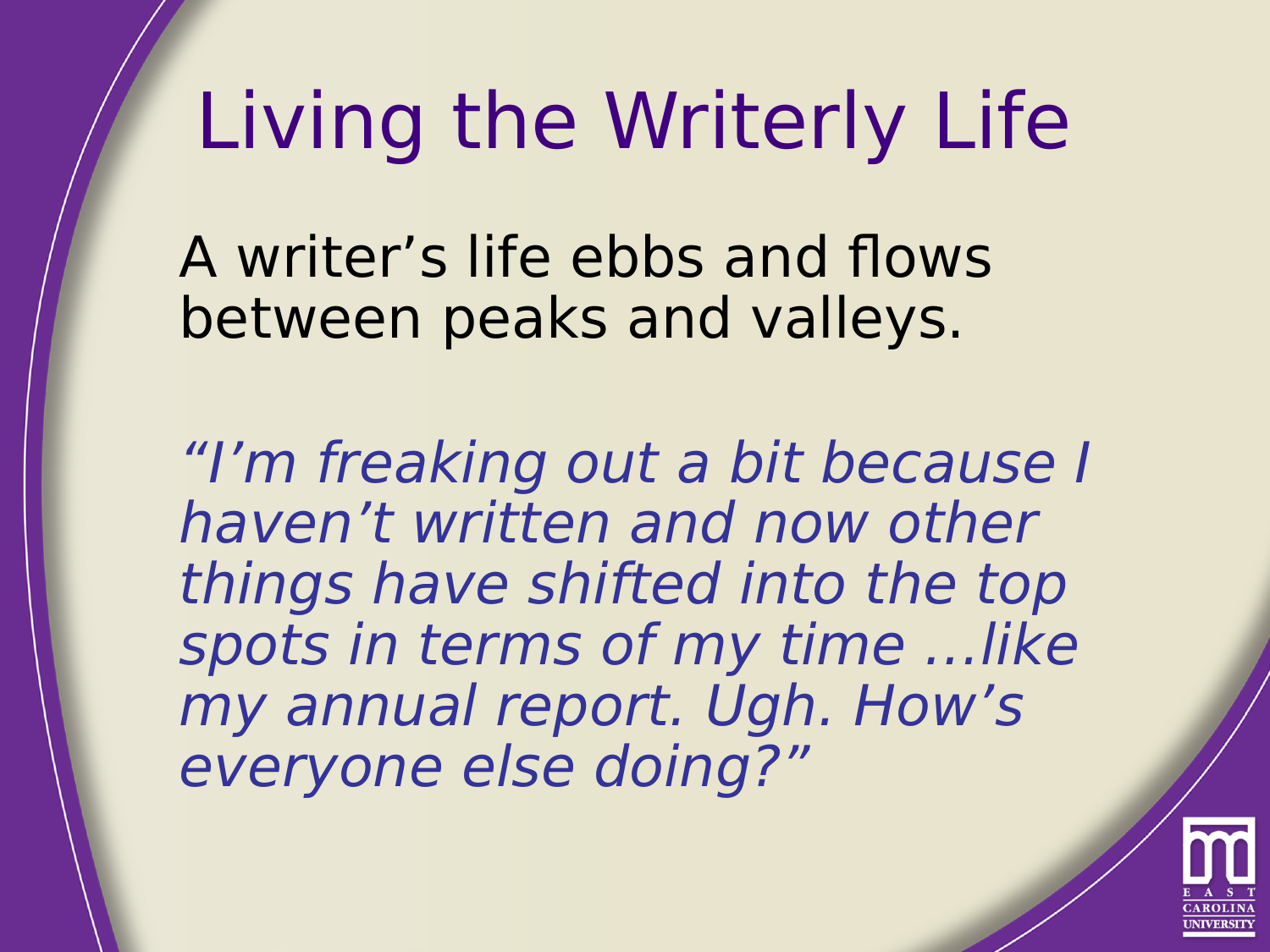

# Living the Writerly Life
	A writer’s life ebbs and flows between peaks and valleys.

	“I’m freaking out a bit because I haven’t written and now other things have shifted into the top spots in terms of my time …like my annual report. Ugh. How’s everyone else doing?”